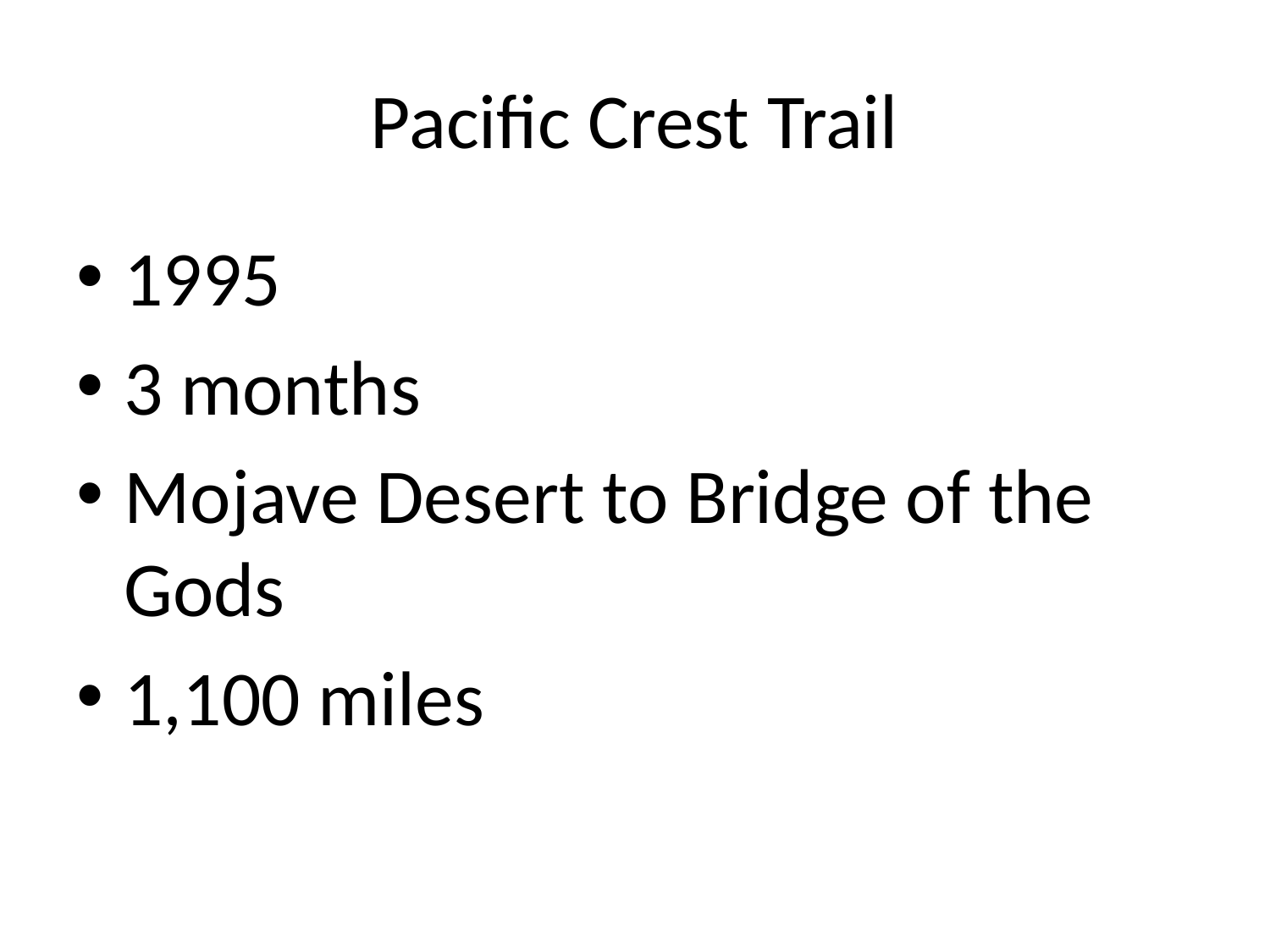

# Pacific Crest Trail
1995
3 months
Mojave Desert to Bridge of the Gods
1,100 miles